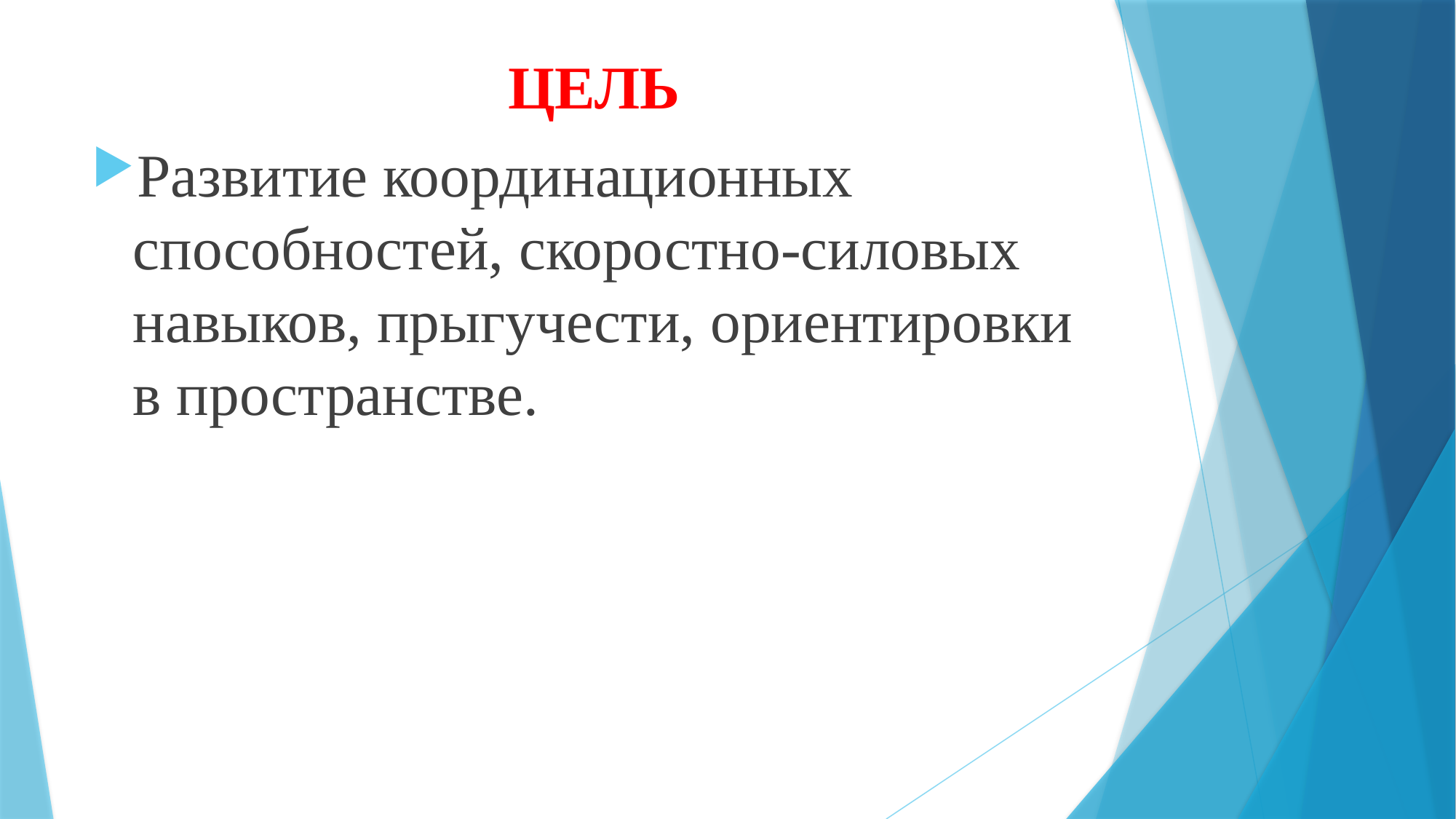

ЦЕЛЬ
Развитие координационных способностей, скоростно-силовых навыков, прыгучести, ориентировки в пространстве.